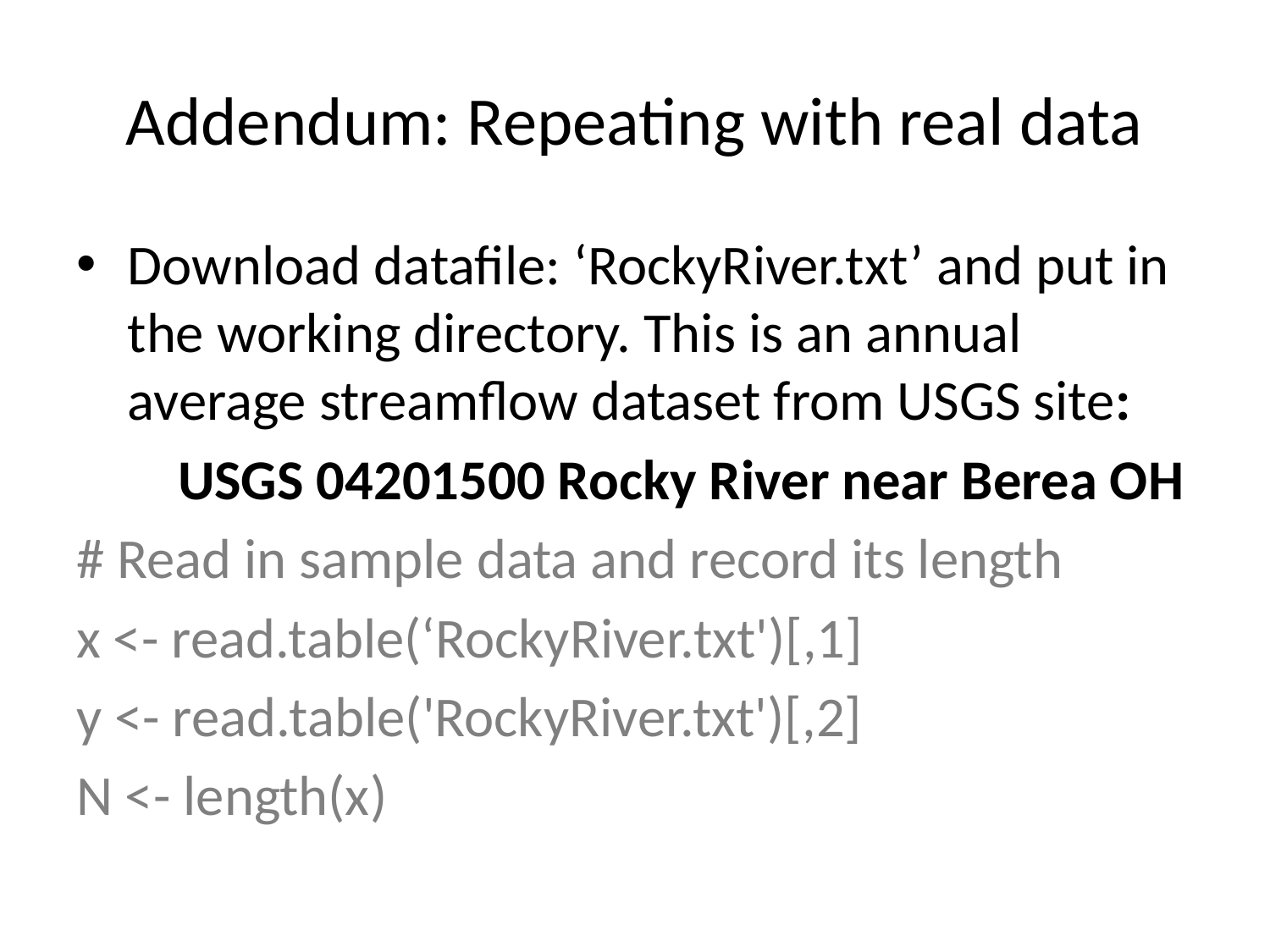

# Addendum: Repeating with real data
Download datafile: ‘RockyRiver.txt’ and put in the working directory. This is an annual average streamflow dataset from USGS site:
        USGS 04201500 Rocky River near Berea OH
# Read in sample data and record its length
x <- read.table(‘RockyRiver.txt')[,1]
y <- read.table('RockyRiver.txt')[,2]
N <- length(x)